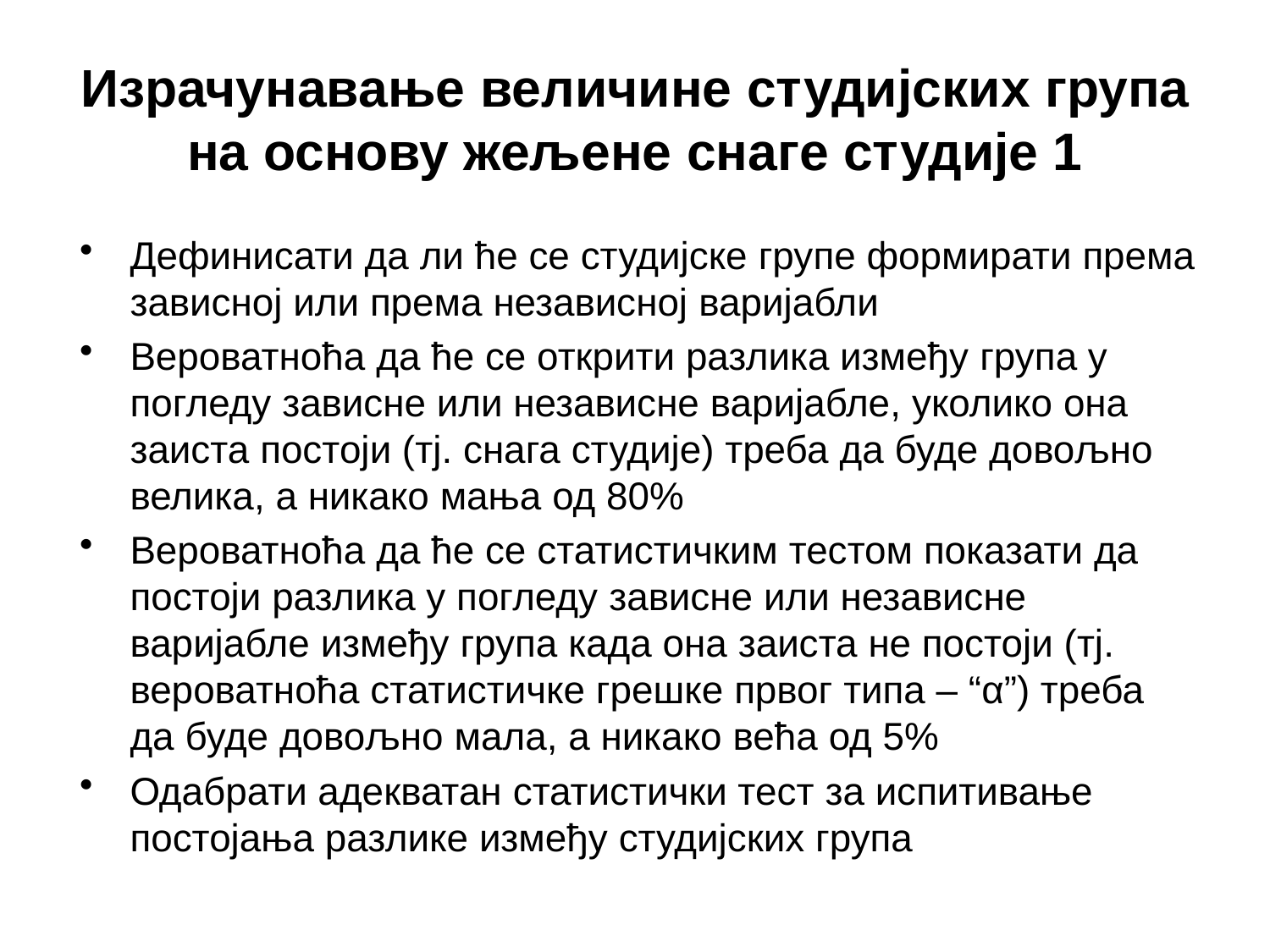

# Израчунавање величине студијских група на основу жељене снаге студије 1
Дефинисати да ли ће се студијске групе формирати према зависној или према независној варијабли
Вероватноћа да ће се открити разлика између група у погледу зависне или независне варијабле, уколико она заиста постоји (тј. снага студије) треба да буде довољно велика, а никако мања од 80%
Вероватноћа да ће се статистичким тестом показати да постоји разлика у погледу зависне или независне варијабле између група када она заиста не постоји (тј. вероватноћа статистичке грешке првог типа – “α”) треба да буде довољно мала, а никако већа од 5%
Одабрати адекватан статистички тест за испитивање постојања разлике између студијских група